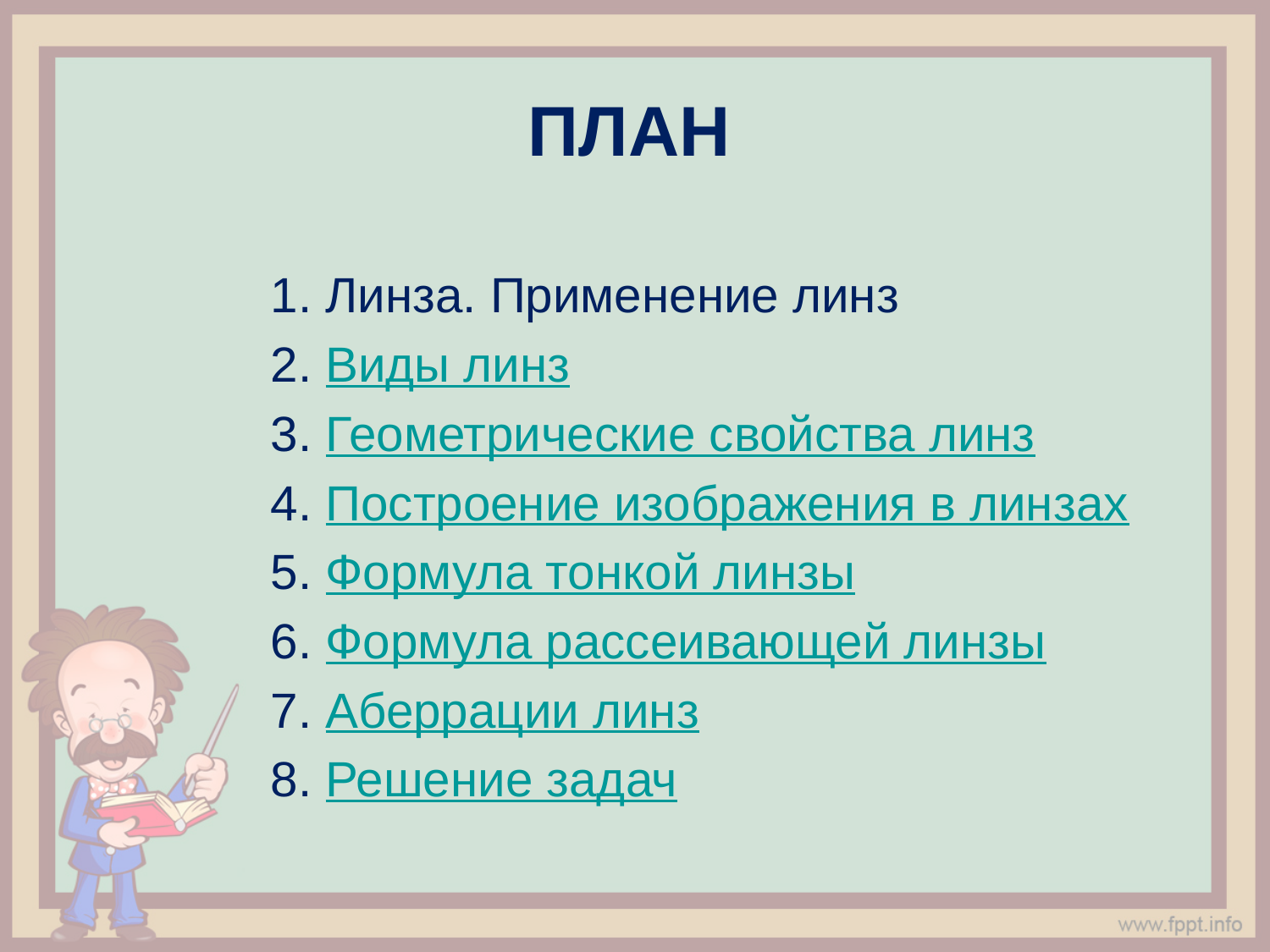

# План
1. Линза. Применение линз
2. Виды линз
3. Геометрические свойства линз
4. Построение изображения в линзах
5. Формула тонкой линзы
6. Формула рассеивающей линзы
7. Аберрации линз
8. Решение задач